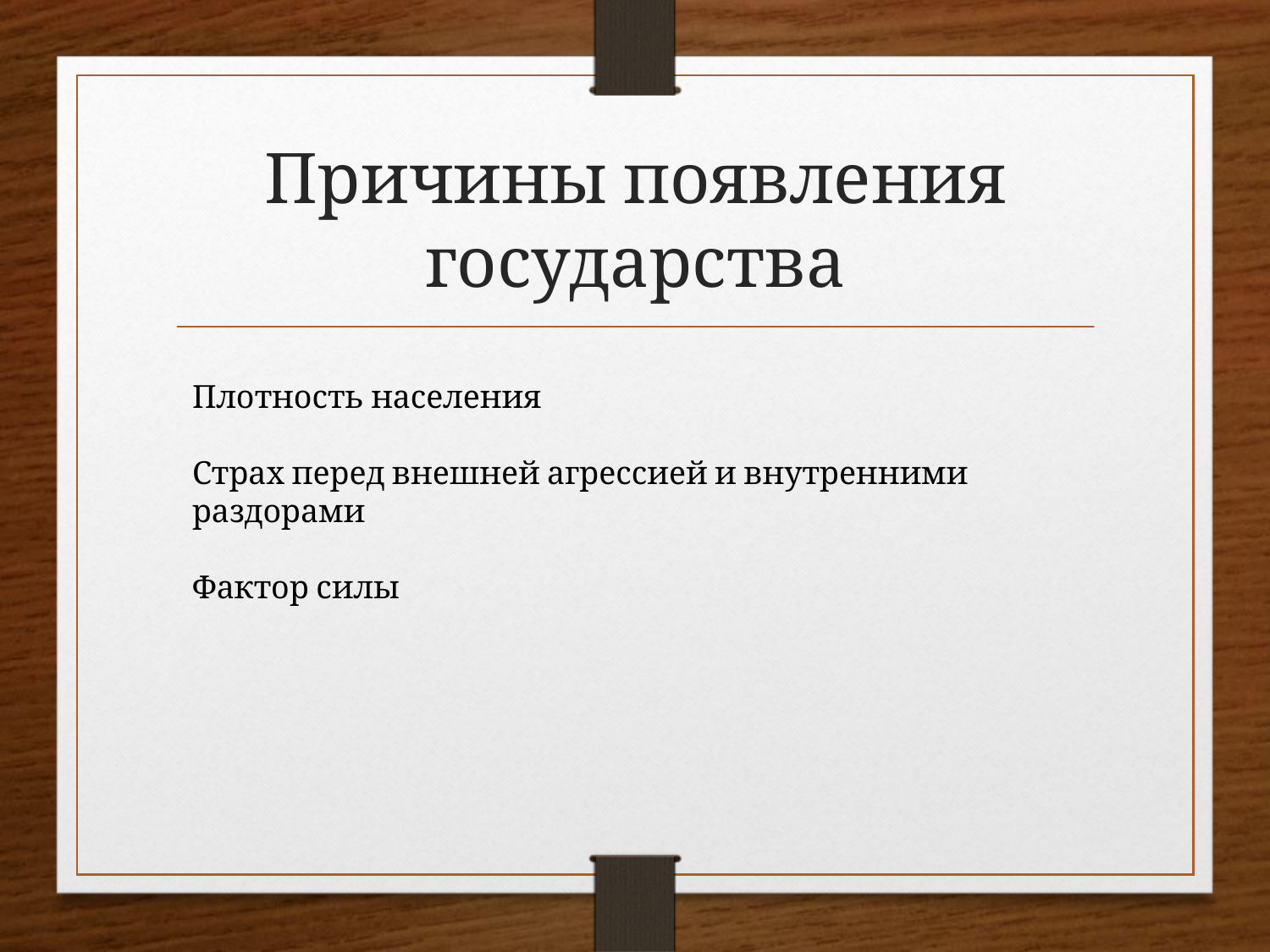

# Причины появления государства
Плотность населения

Страх перед внешней агрессией и внутренними раздорами

Фактор силы